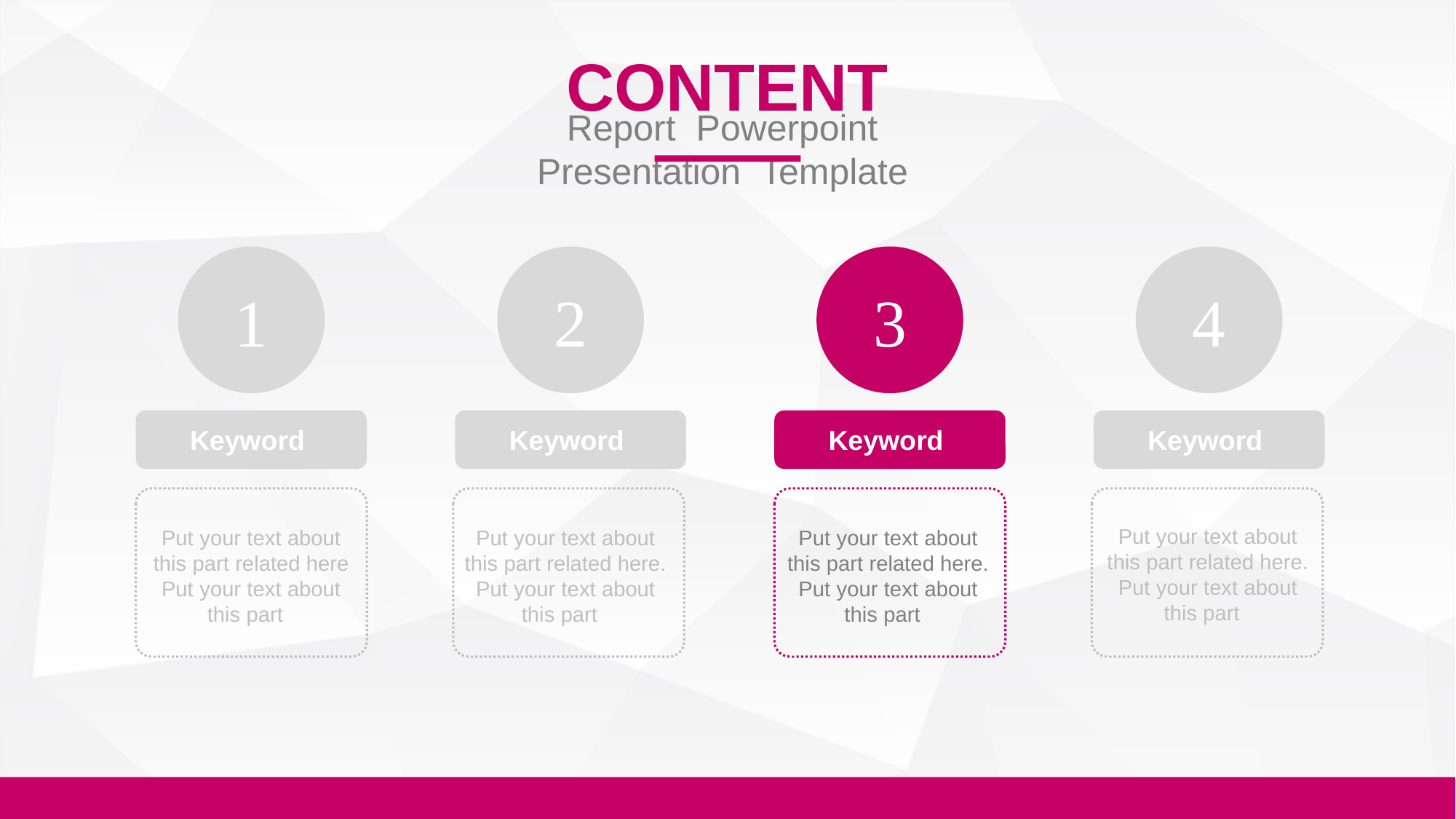

CONTENT
Report  Powerpoint  Presentation  Template

1
2
3
4
Keyword
Keyword
Keyword
Keyword

Put your text about this part related here. Put your text about this part
Put your text about this part related here Put your text about this part
Put your text about this part related here. Put your text about this part
Put your text about this part related here. Put your text about this part